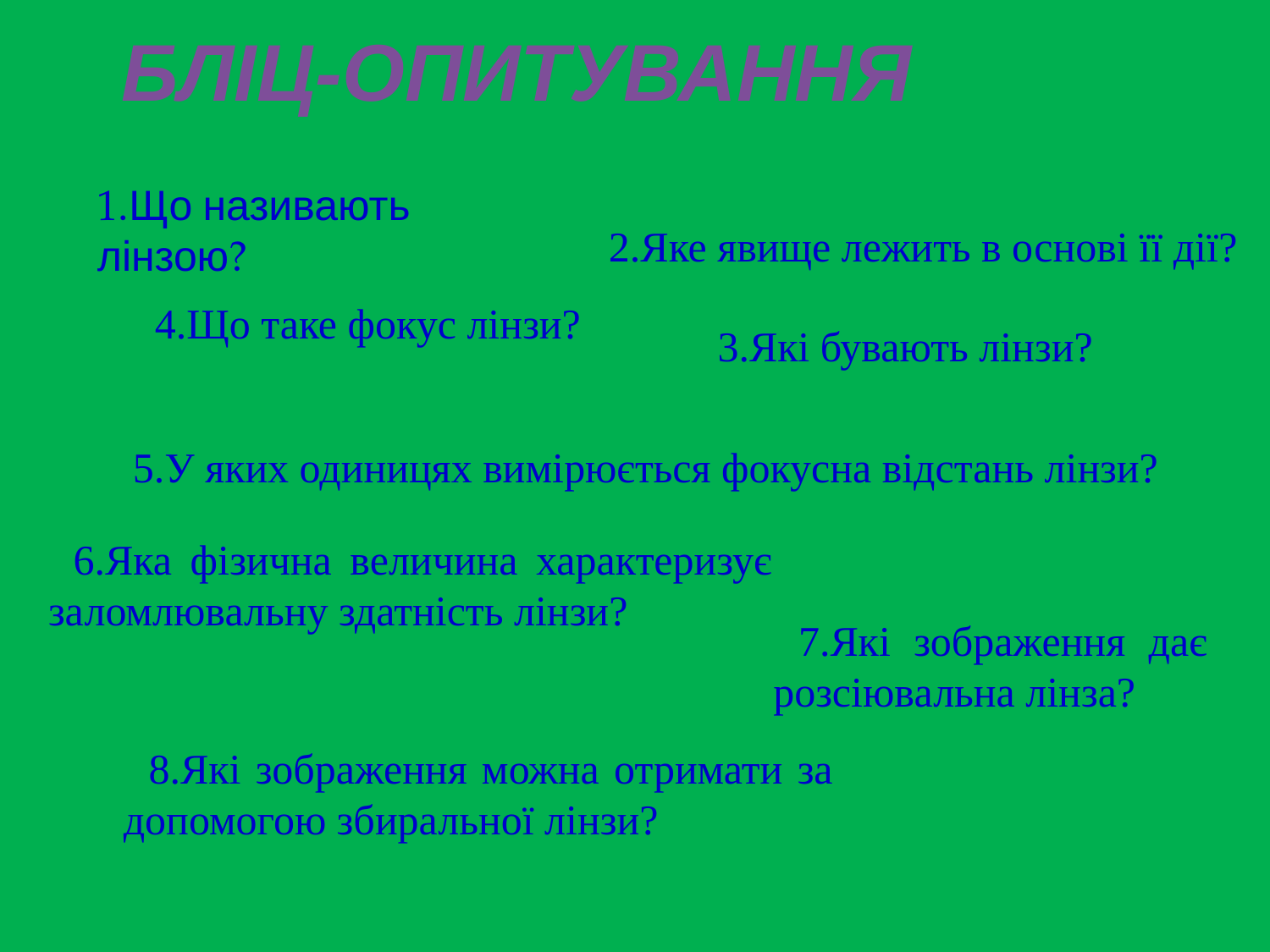

# Бліц-опитування
1.Що називають лінзою?
2.Яке явище лежить в основі її дії?
4.Що таке фокус лінзи?
3.Які бувають лінзи?
5.У яких одиницях вимірюється фокусна відстань лінзи?
6.Яка фізична величина характеризує заломлювальну здатність лінзи?
7.Які зображення дає розсіювальна лінза?
8.Які зображення можна отримати за допомогою збиральної лінзи?